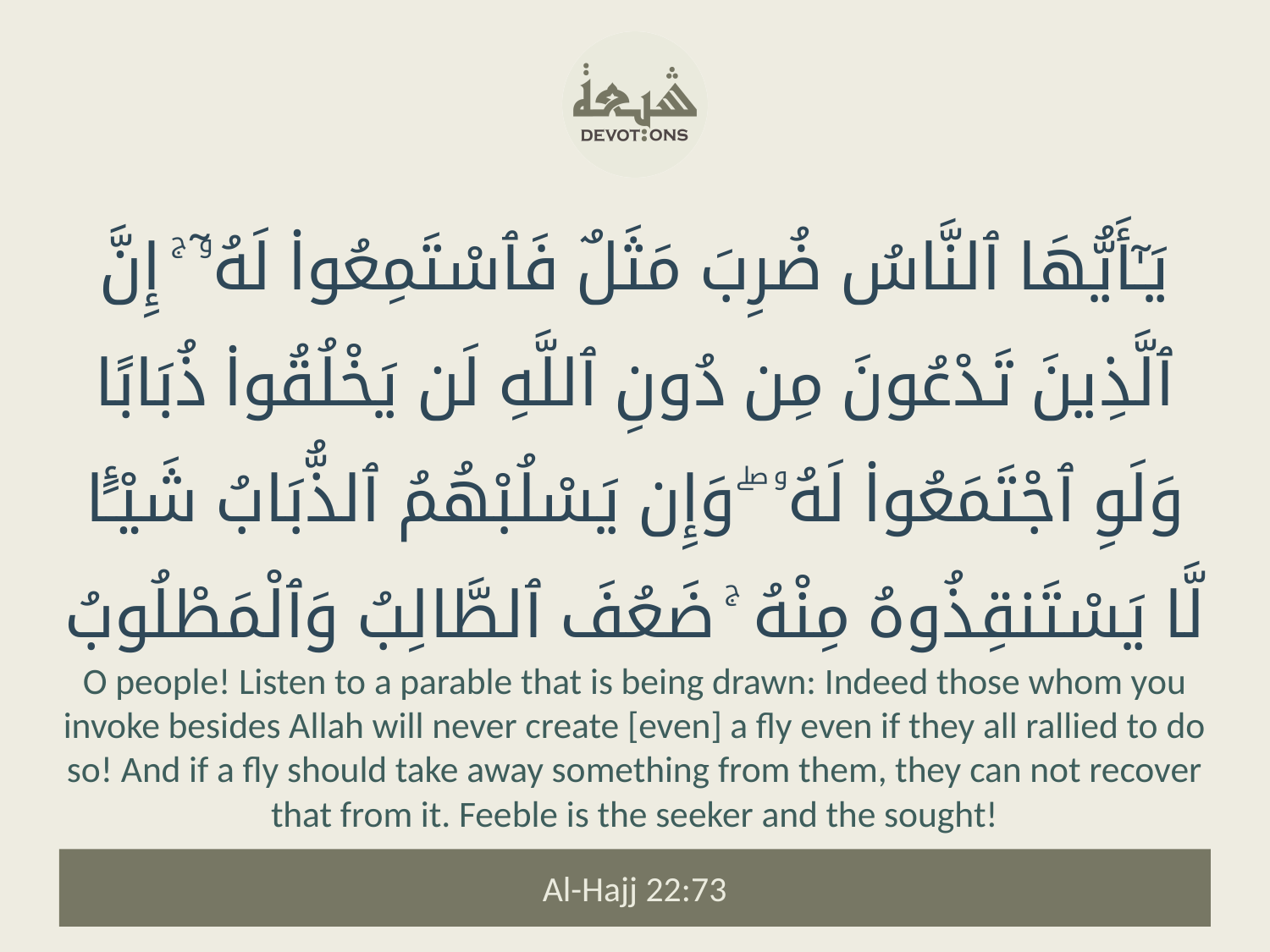

يَـٰٓأَيُّهَا ٱلنَّاسُ ضُرِبَ مَثَلٌ فَٱسْتَمِعُوا۟ لَهُۥٓ ۚ إِنَّ ٱلَّذِينَ تَدْعُونَ مِن دُونِ ٱللَّهِ لَن يَخْلُقُوا۟ ذُبَابًا وَلَوِ ٱجْتَمَعُوا۟ لَهُۥ ۖ وَإِن يَسْلُبْهُمُ ٱلذُّبَابُ شَيْـًٔا لَّا يَسْتَنقِذُوهُ مِنْهُ ۚ ضَعُفَ ٱلطَّالِبُ وَٱلْمَطْلُوبُ
O people! Listen to a parable that is being drawn: Indeed those whom you invoke besides Allah will never create [even] a fly even if they all rallied to do so! And if a fly should take away something from them, they can not recover that from it. Feeble is the seeker and the sought!
Al-Hajj 22:73